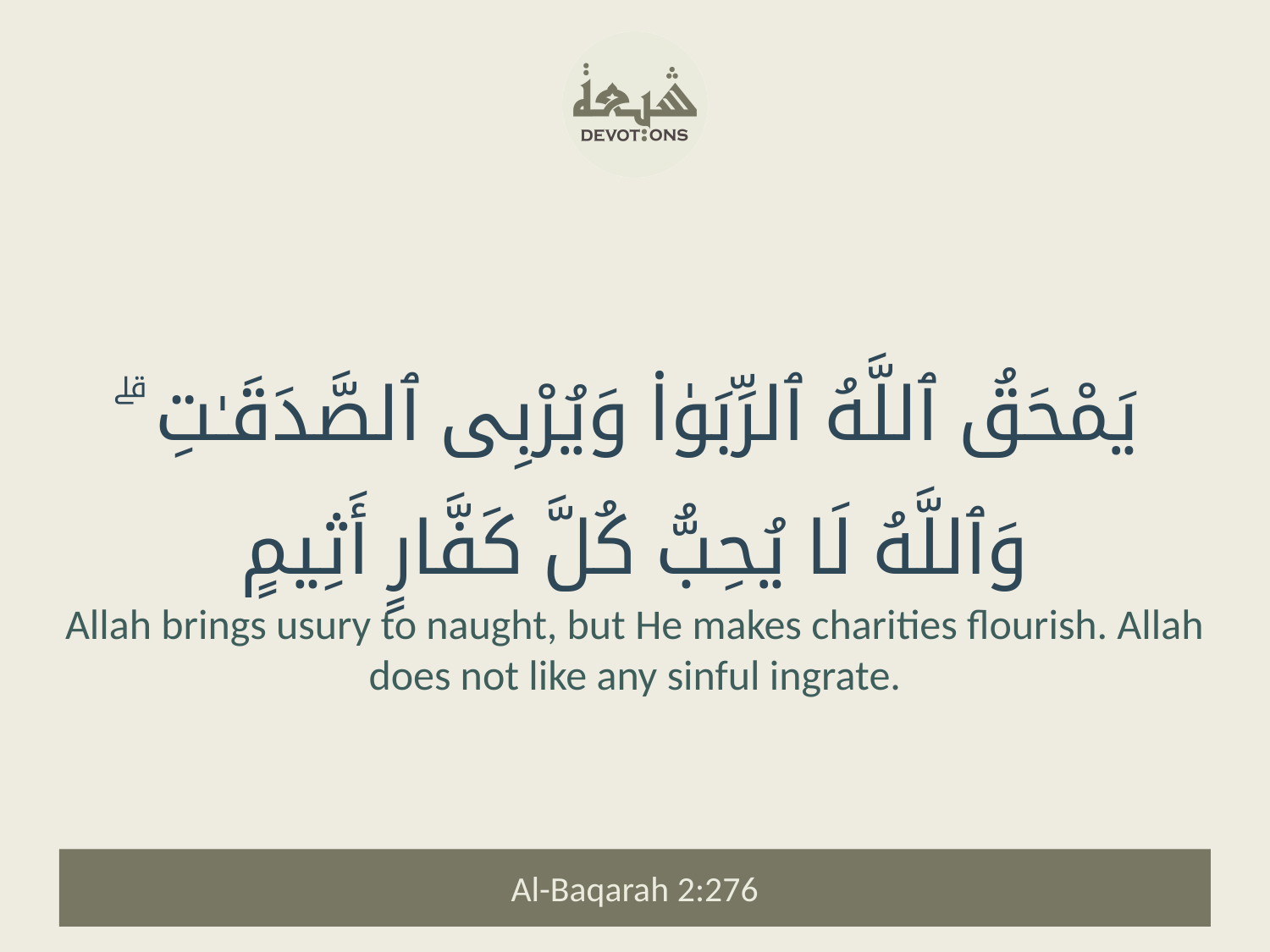

يَمْحَقُ ٱللَّهُ ٱلرِّبَوٰا۟ وَيُرْبِى ٱلصَّدَقَـٰتِ ۗ وَٱللَّهُ لَا يُحِبُّ كُلَّ كَفَّارٍ أَثِيمٍ
Allah brings usury to naught, but He makes charities flourish. Allah does not like any sinful ingrate.
Al-Baqarah 2:276